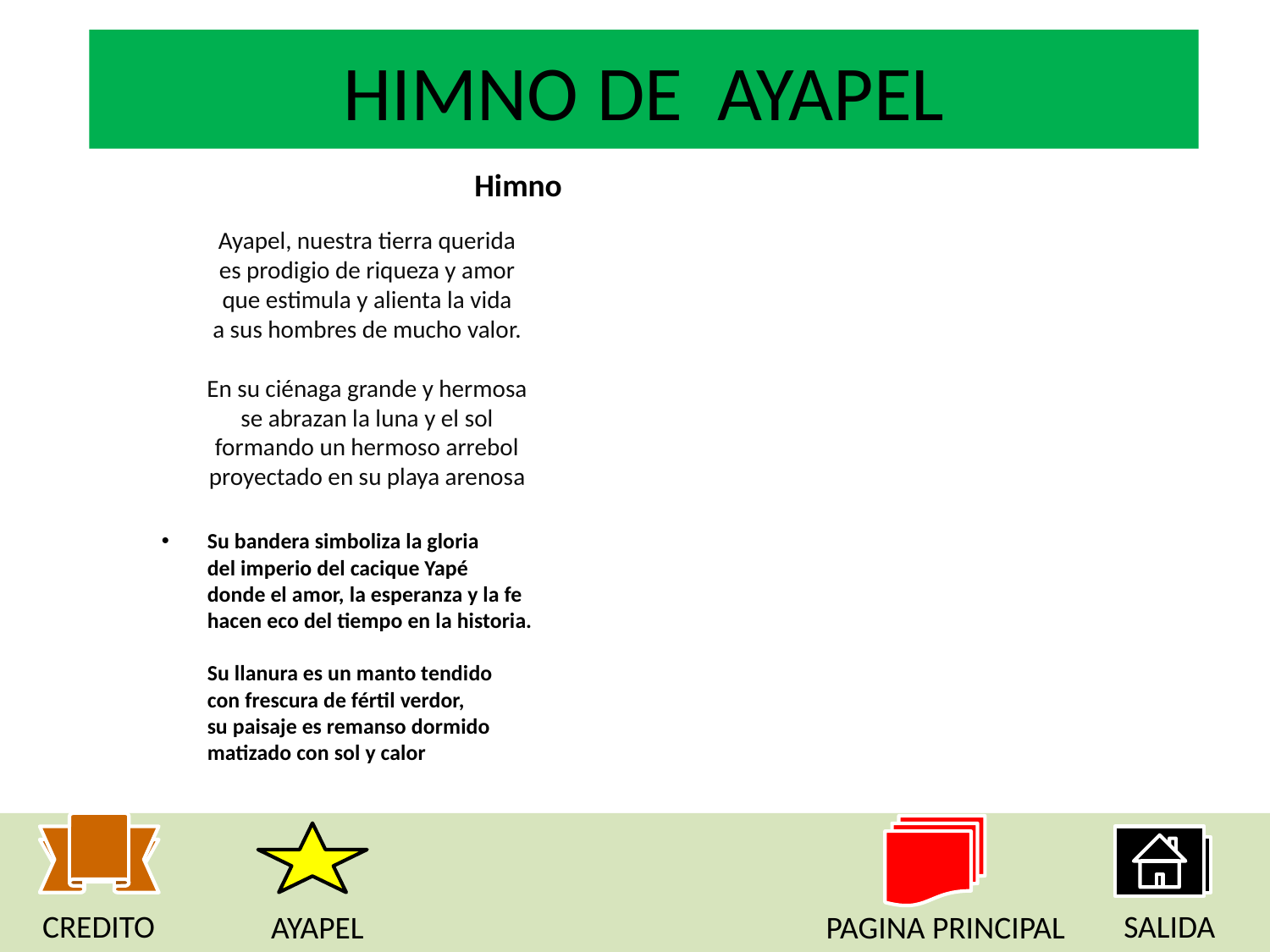

HIMNO	DE  AYAPEL
Himno
Ayapel, nuestra tierra querida
es prodigio de riqueza y amor
que estimula y alienta la vida
a sus hombres de mucho valor.
En su ciénaga grande y hermosa
se abrazan la luna y el sol
formando un hermoso arrebol
proyectado en su playa arenosa

Su bandera simboliza la gloria
del imperio del cacique Yapé
donde el amor, la esperanza y la fe
hacen eco del tiempo en la historia.
Su llanura es un manto tendido
con frescura de fértil verdor,
su paisaje es remanso dormido
matizado con sol y calor

CREDITO
SALIDA
AYAPEL
PAGINA PRINCIPAL